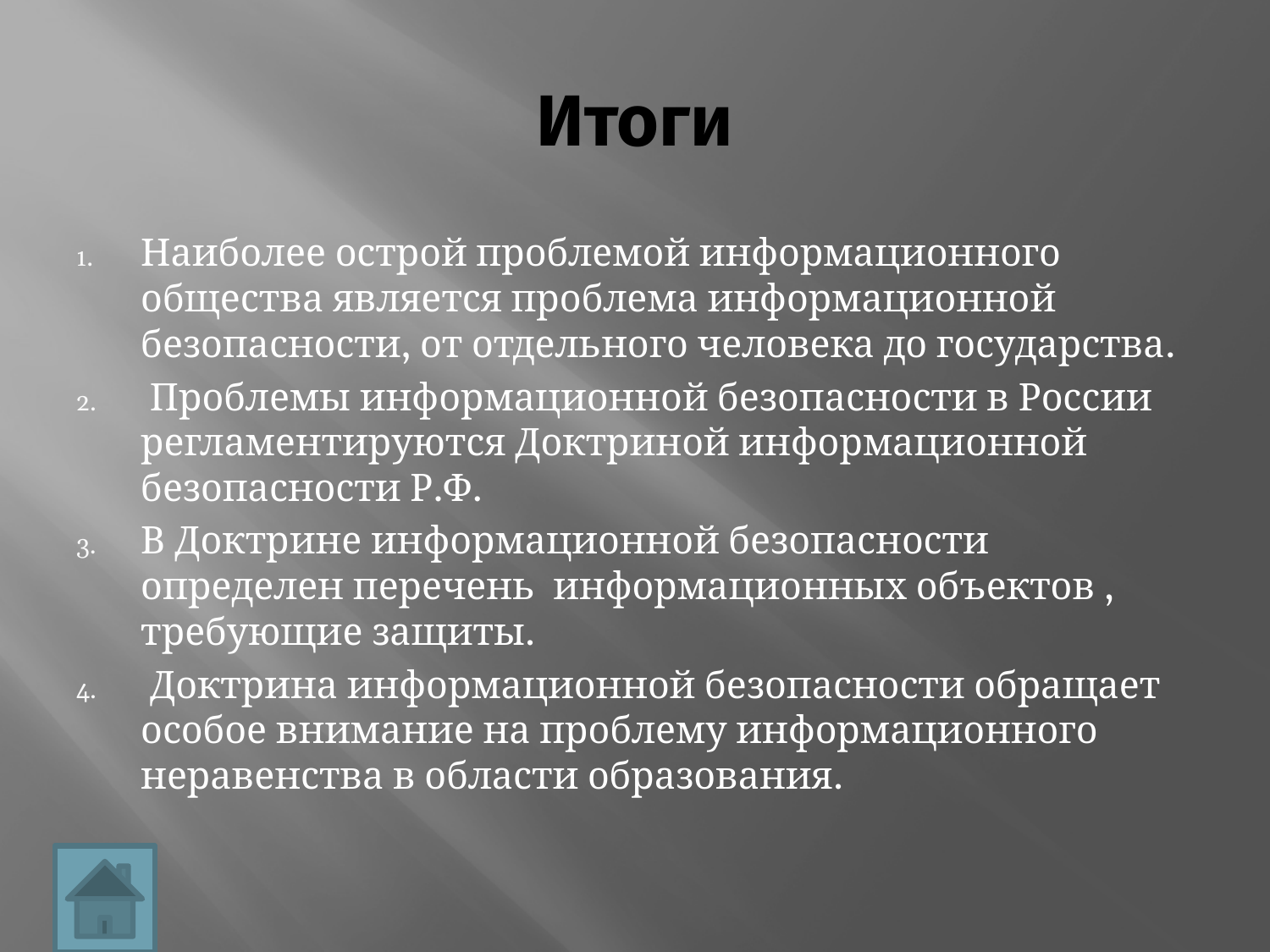

# Итоги
Наиболее острой проблемой информационного общества является проблема информационной безопасности, от отдельного человека до государства.
 Проблемы информационной безопасности в России регламентируются Доктриной информационной безопасности Р.Ф.
В Доктрине информационной безопасности определен перечень  информационных объектов , требующие защиты.
 Доктрина информационной безопасности обращает особое внимание на проблему информационного неравенства в области образования.